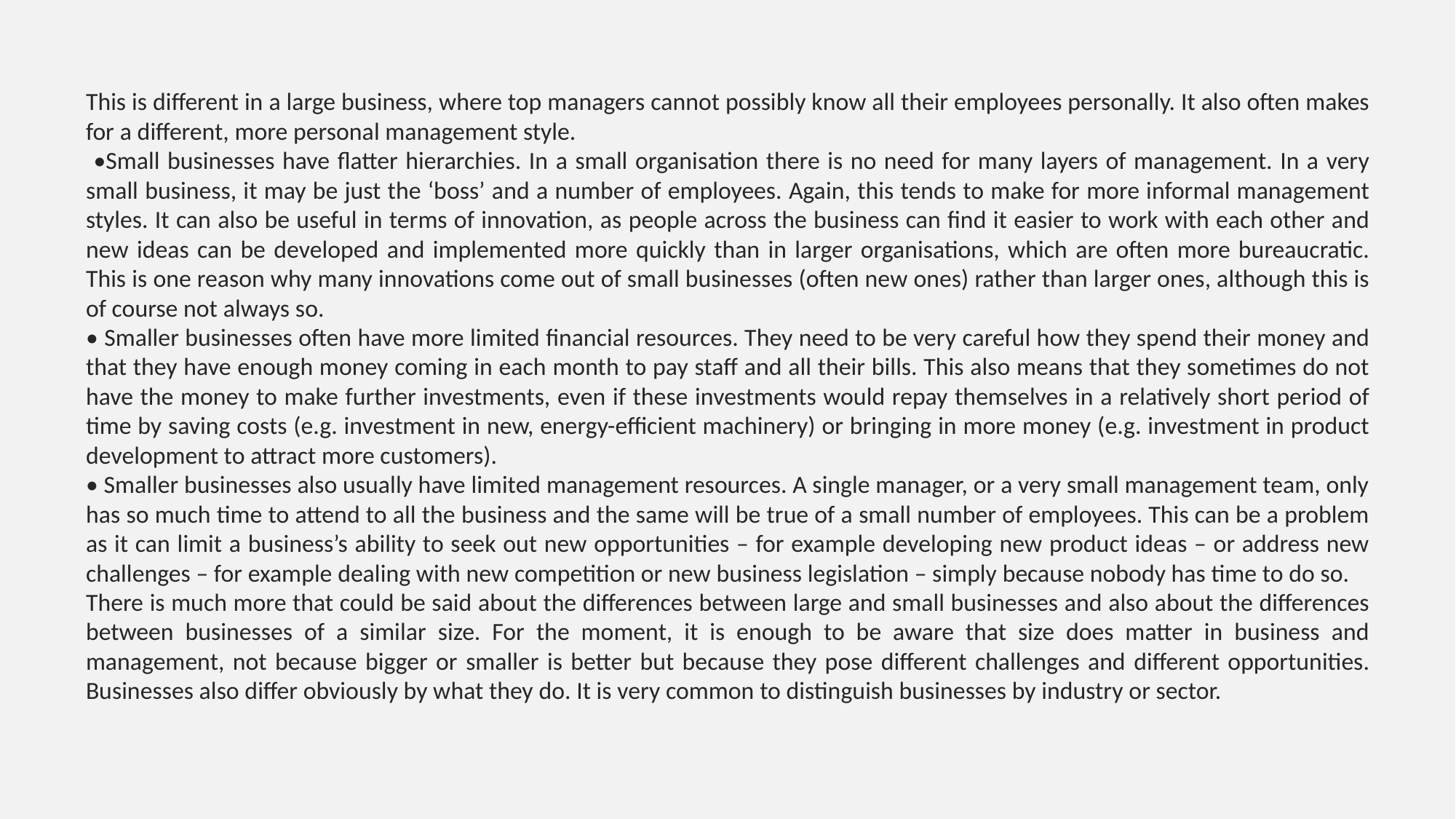

This is different in a large business, where top managers cannot possibly know all their employees personally. It also often makes for a different, more personal management style.
 •Small businesses have flatter hierarchies. In a small organisation there is no need for many layers of management. In a very small business, it may be just the ‘boss’ and a number of employees. Again, this tends to make for more informal management styles. It can also be useful in terms of innovation, as people across the business can find it easier to work with each other and new ideas can be developed and implemented more quickly than in larger organisations, which are often more bureaucratic. This is one reason why many innovations come out of small businesses (often new ones) rather than larger ones, although this is of course not always so.
• Smaller businesses often have more limited financial resources. They need to be very careful how they spend their money and that they have enough money coming in each month to pay staff and all their bills. This also means that they sometimes do not have the money to make further investments, even if these investments would repay themselves in a relatively short period of time by saving costs (e.g. investment in new, energy-efficient machinery) or bringing in more money (e.g. investment in product development to attract more customers).
• Smaller businesses also usually have limited management resources. A single manager, or a very small management team, only has so much time to attend to all the business and the same will be true of a small number of employees. This can be a problem as it can limit a business’s ability to seek out new opportunities – for example developing new product ideas – or address new challenges – for example dealing with new competition or new business legislation – simply because nobody has time to do so.
There is much more that could be said about the differences between large and small businesses and also about the differences between businesses of a similar size. For the moment, it is enough to be aware that size does matter in business and management, not because bigger or smaller is better but because they pose different challenges and different opportunities. Businesses also differ obviously by what they do. It is very common to distinguish businesses by industry or sector.